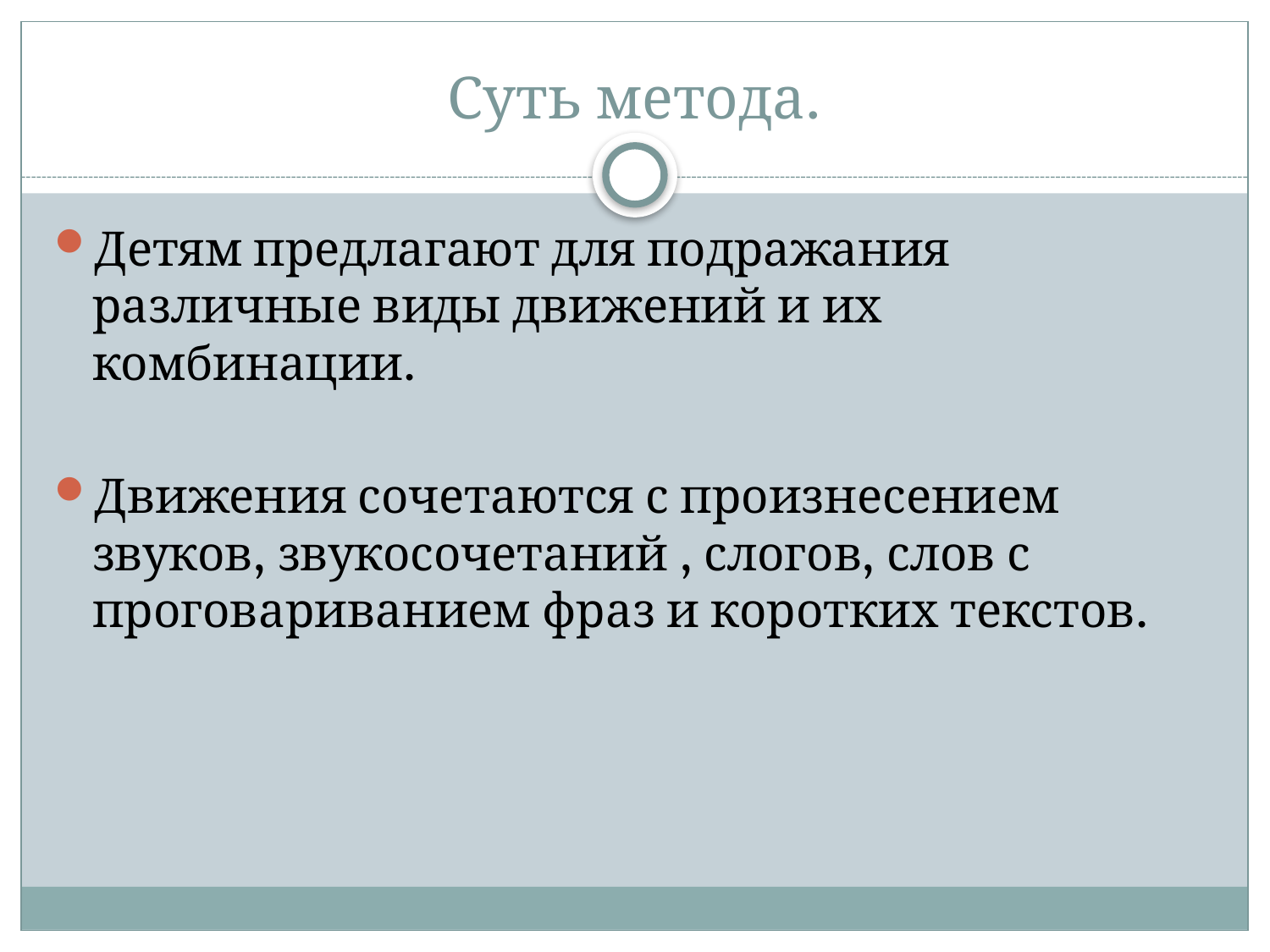

# Суть метода.
Детям предлагают для подражания различные виды движений и их комбинации.

Движения сочетаются с произнесением звуков, звукосочетаний , слогов, слов с проговариванием фраз и коротких текстов.